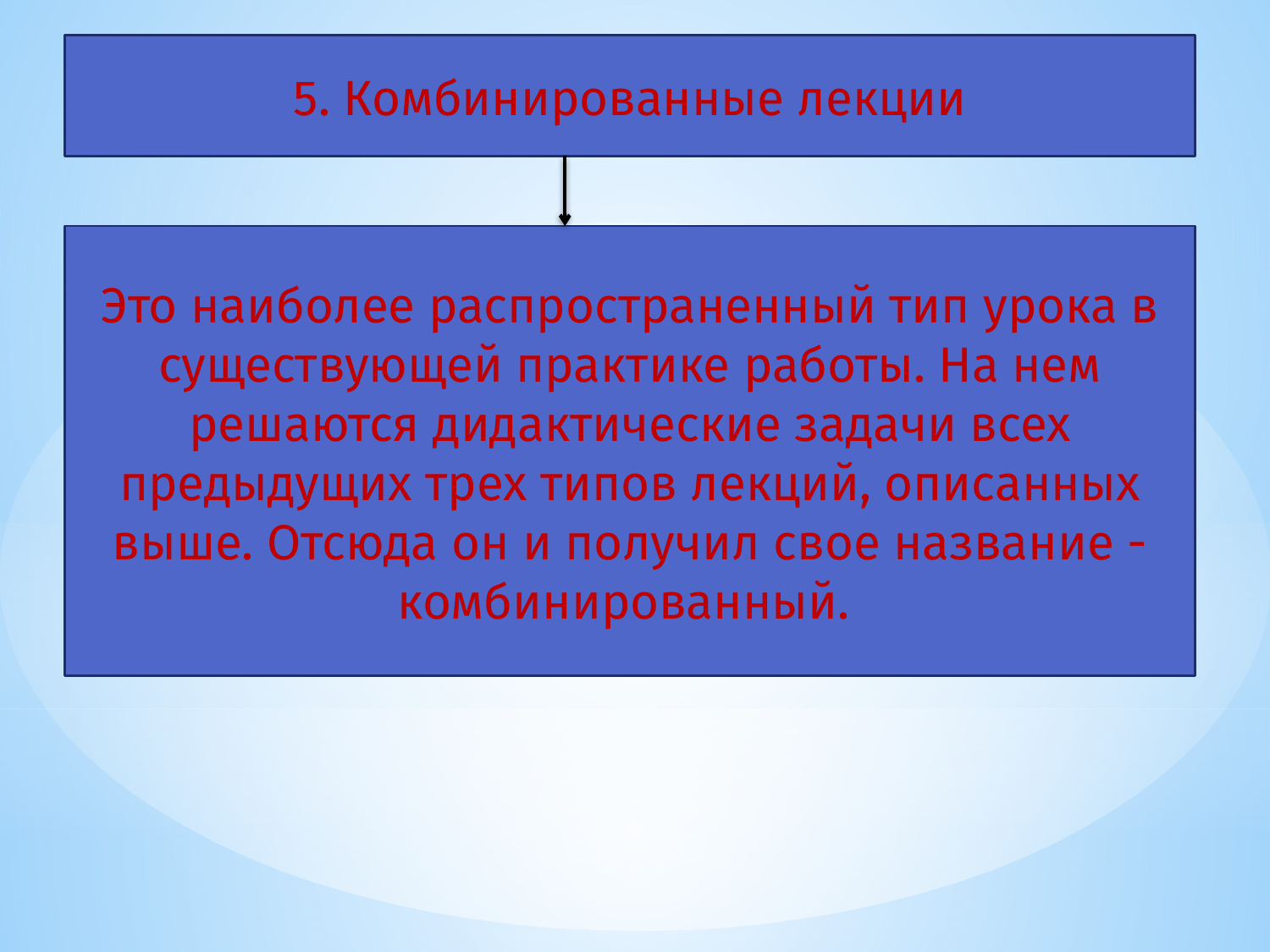

5. Комбинированные лекции

Это наиболее распространенный тип урока в существующей практике работы. На нем решаются дидактические задачи всех предыдущих трех типов лекций, описанных выше. Отсюда он и получил свое название - комбинированный.